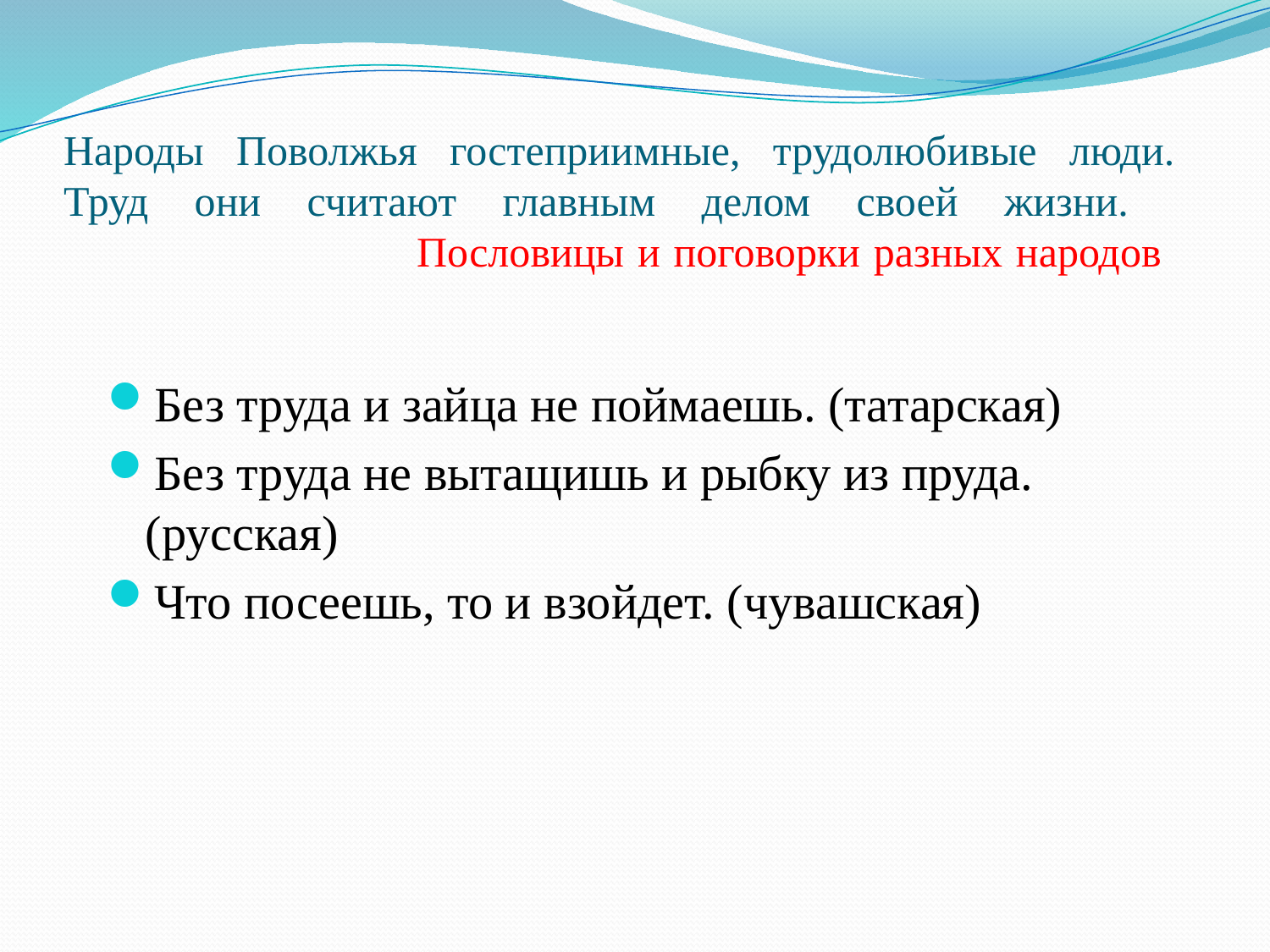

# Народы Поволжья гостеприимные, трудолюбивые люди. Труд они считают главным делом своей жизни. Пословицы и поговорки разных народов
Без труда и зайца не поймаешь. (татарская)
Без труда не вытащишь и рыбку из пруда.  (русская)
Что посеешь, то и взойдет. (чувашская)